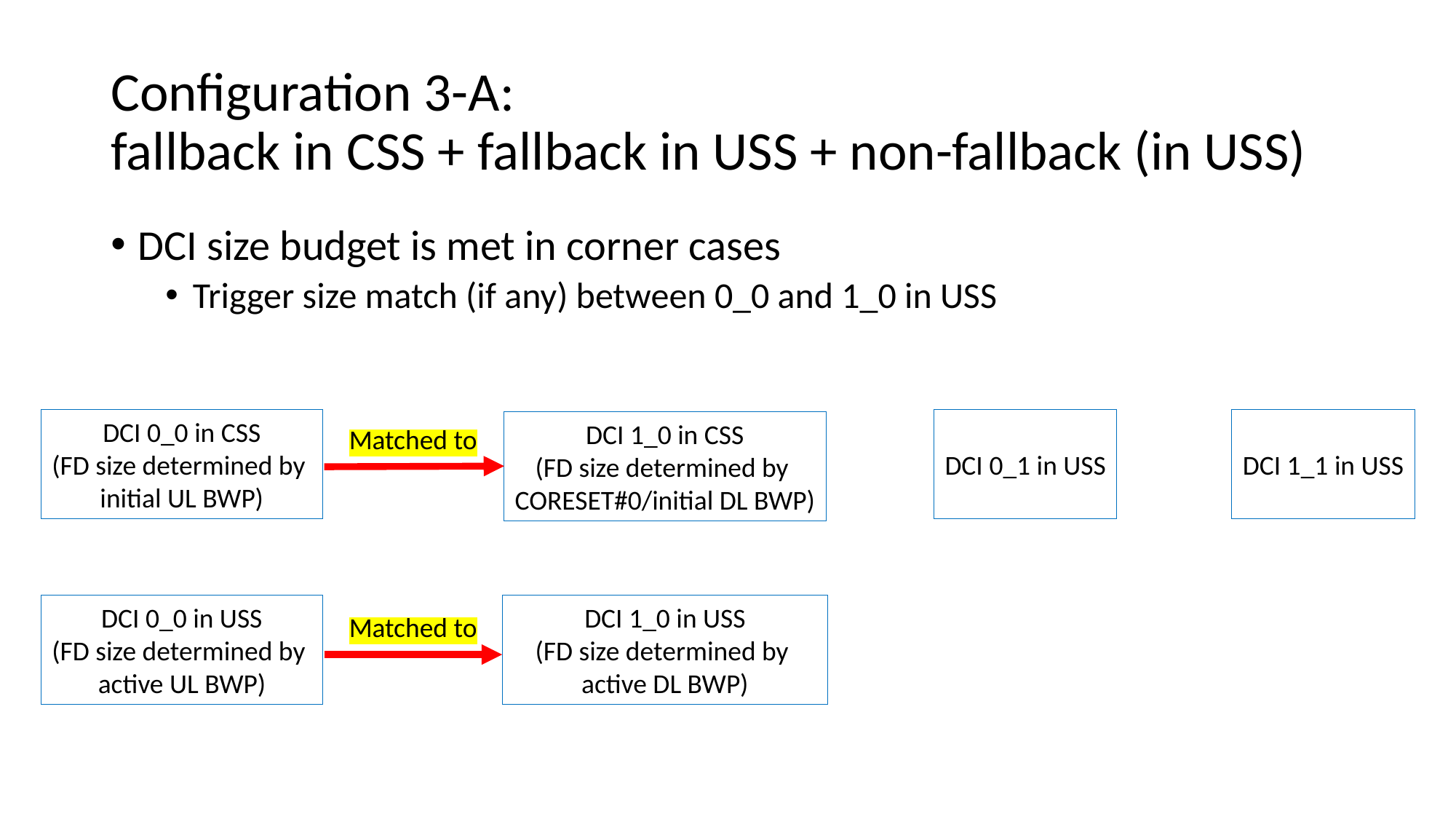

# Configuration 3-A: fallback in CSS + fallback in USS + non-fallback (in USS)
DCI size budget is met in corner cases
Trigger size match (if any) between 0_0 and 1_0 in USS

DCI 0_0 in CSS
(FD size determined by
initial UL BWP)

DCI 0_1 in USS

DCI 1_1 in USS

DCI 1_0 in CSS
(FD size determined by
CORESET#0/initial DL BWP)
Matched to
DCI 0_0 in USS
(FD size determined by
active UL BWP)
DCI 1_0 in USS
(FD size determined by
active DL BWP)
Matched to